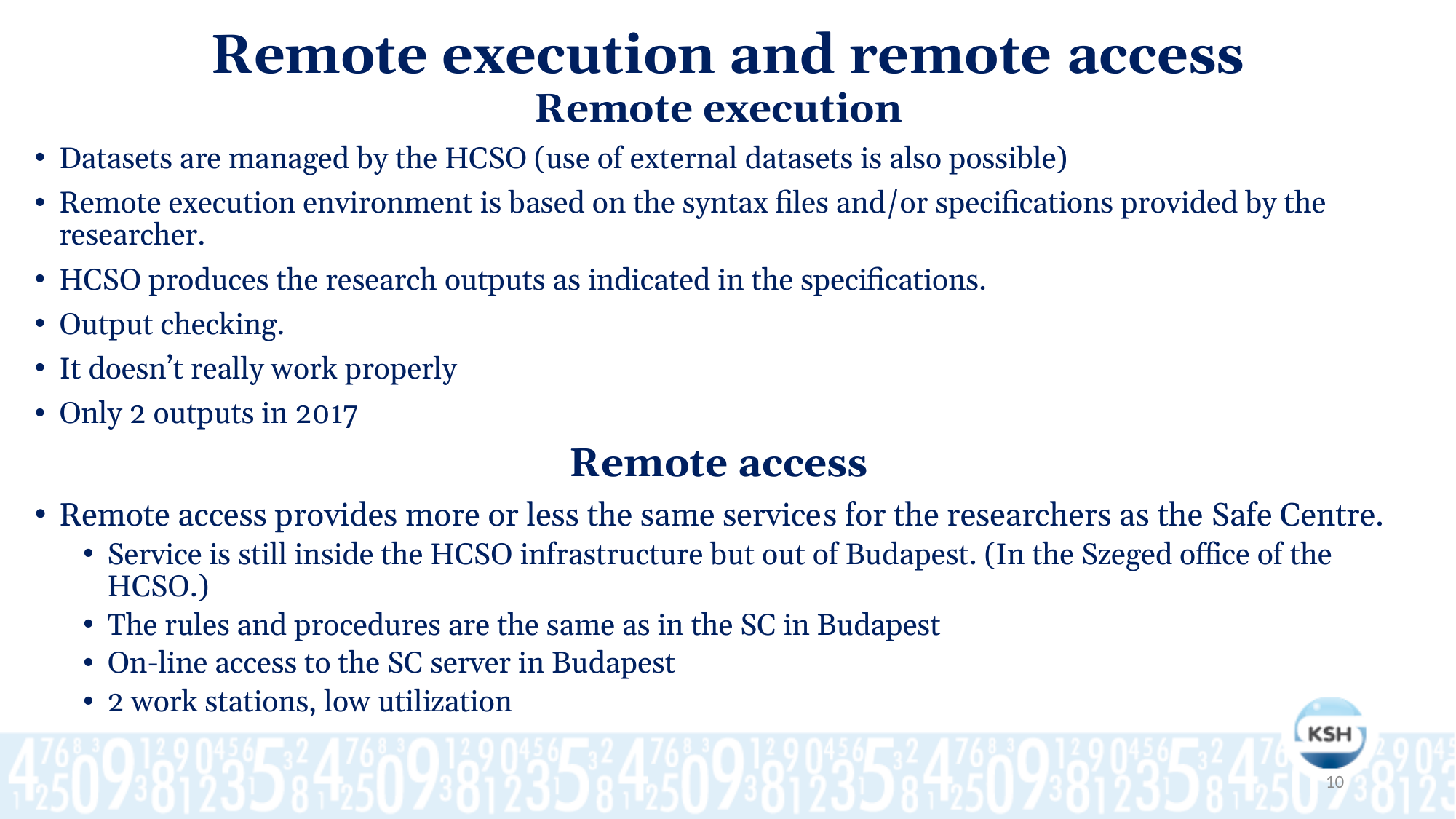

Remote execution and remote access
Remote execution
Datasets are managed by the HCSO (use of external datasets is also possible)
Remote execution environment is based on the syntax files and/or specifications provided by the researcher.
HCSO produces the research outputs as indicated in the specifications.
Output checking.
It doesn’t really work properly
Only 2 outputs in 2017
Remote access
Remote access provides more or less the same services for the researchers as the Safe Centre.
Service is still inside the HCSO infrastructure but out of Budapest. (In the Szeged office of the  HCSO.)
The rules and procedures are the same as in the SC in Budapest
On-line access to the SC server in Budapest
2 work stations, low utilization
10